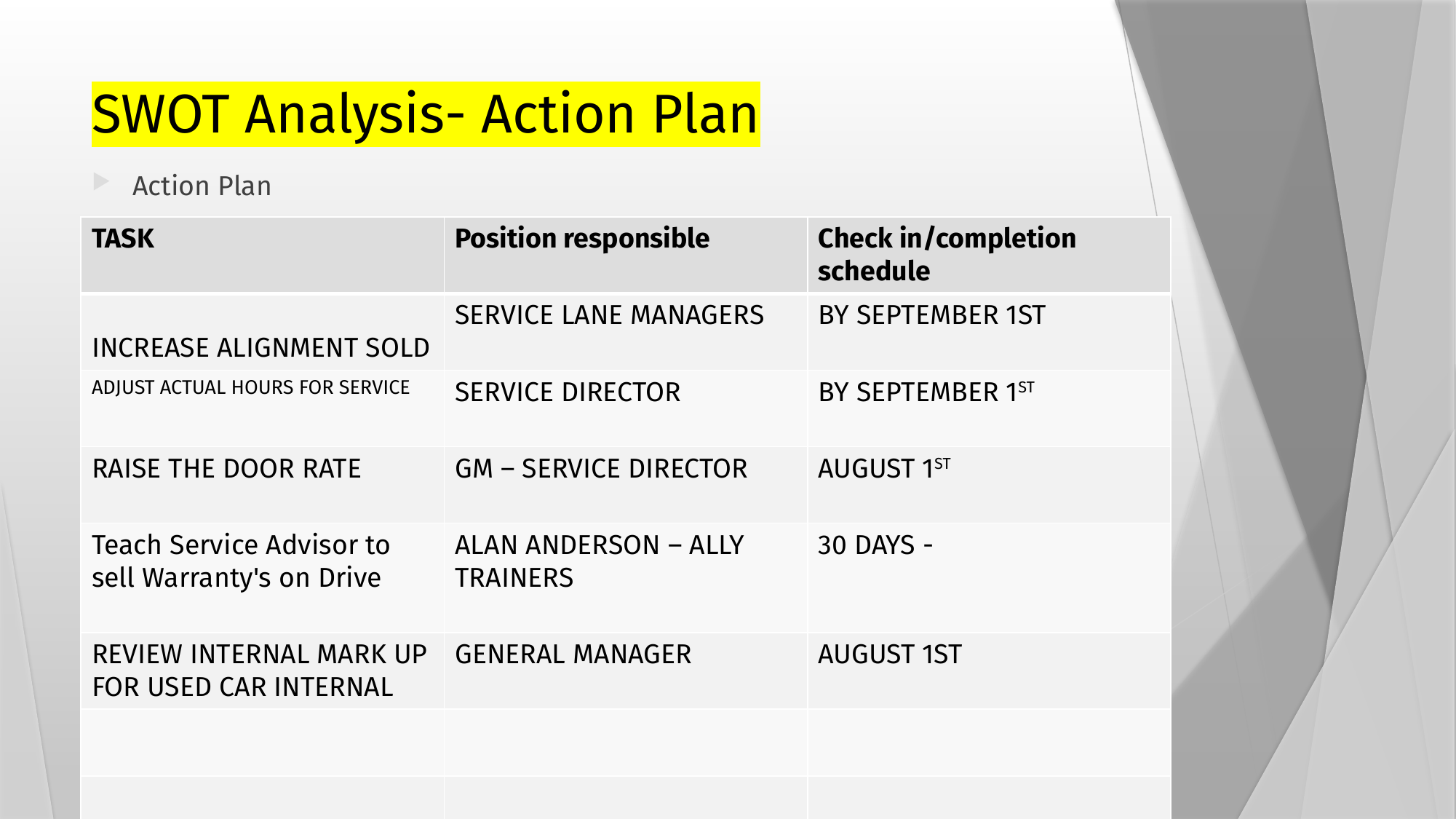

# SWOT Analysis- Action Plan
Action Plan

| TASK | Position responsible | Check in/completion schedule |
| --- | --- | --- |
| INCREASE ALIGNMENT SOLD | SERVICE LANE MANAGERS | BY SEPTEMBER 1ST |
| ADJUST ACTUAL HOURS FOR SERVICE | SERVICE DIRECTOR | BY SEPTEMBER 1ST |
| RAISE THE DOOR RATE | GM – SERVICE DIRECTOR | AUGUST 1ST |
| Teach Service Advisor to sell Warranty's on Drive | ALAN ANDERSON – ALLY TRAINERS | 30 DAYS - |
| REVIEW INTERNAL MARK UP FOR USED CAR INTERNAL | GENERAL MANAGER | AUGUST 1ST |
|  |  |  |
|  |  |  |